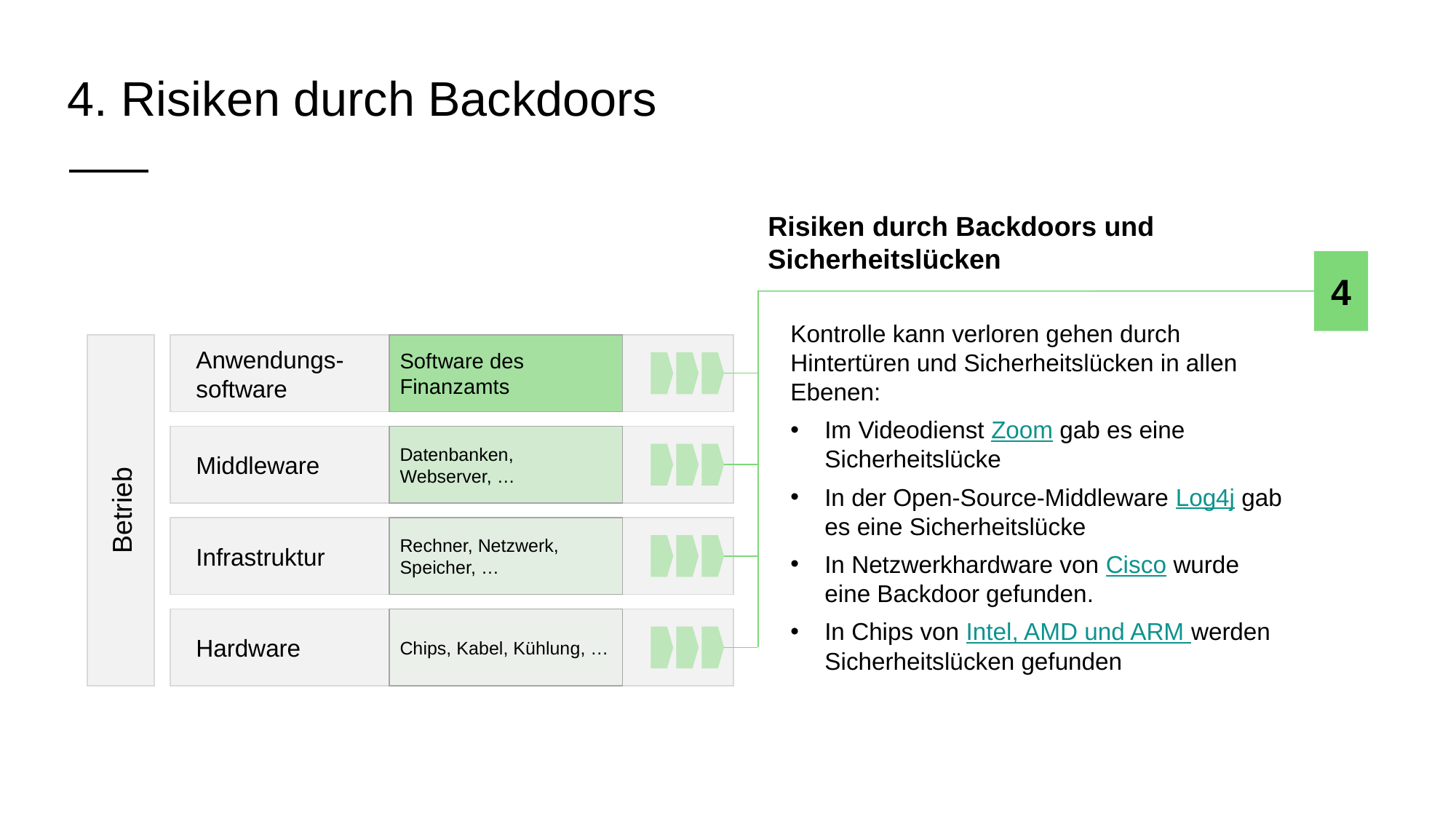

# 4. Risiken durch Backdoors
Risiken durch Backdoors und Sicherheitslücken
4
Kontrolle kann verloren gehen durch Hintertüren und Sicherheitslücken in allen Ebenen:
Im Videodienst Zoom gab es eine Sicherheitslücke
In der Open-Source-Middleware Log4j gab es eine Sicherheitslücke
In Netzwerkhardware von Cisco wurde eine Backdoor gefunden.
In Chips von Intel, AMD und ARM werden Sicherheitslücken gefunden
Anwendungs-
software
Middleware
Betrieb
Infrastruktur
Hardware
Software des
Finanzamts

Datenbanken,
Webserver, …

Rechner, Netzwerk,
Speicher, …

Chips, Kabel, Kühlung, …